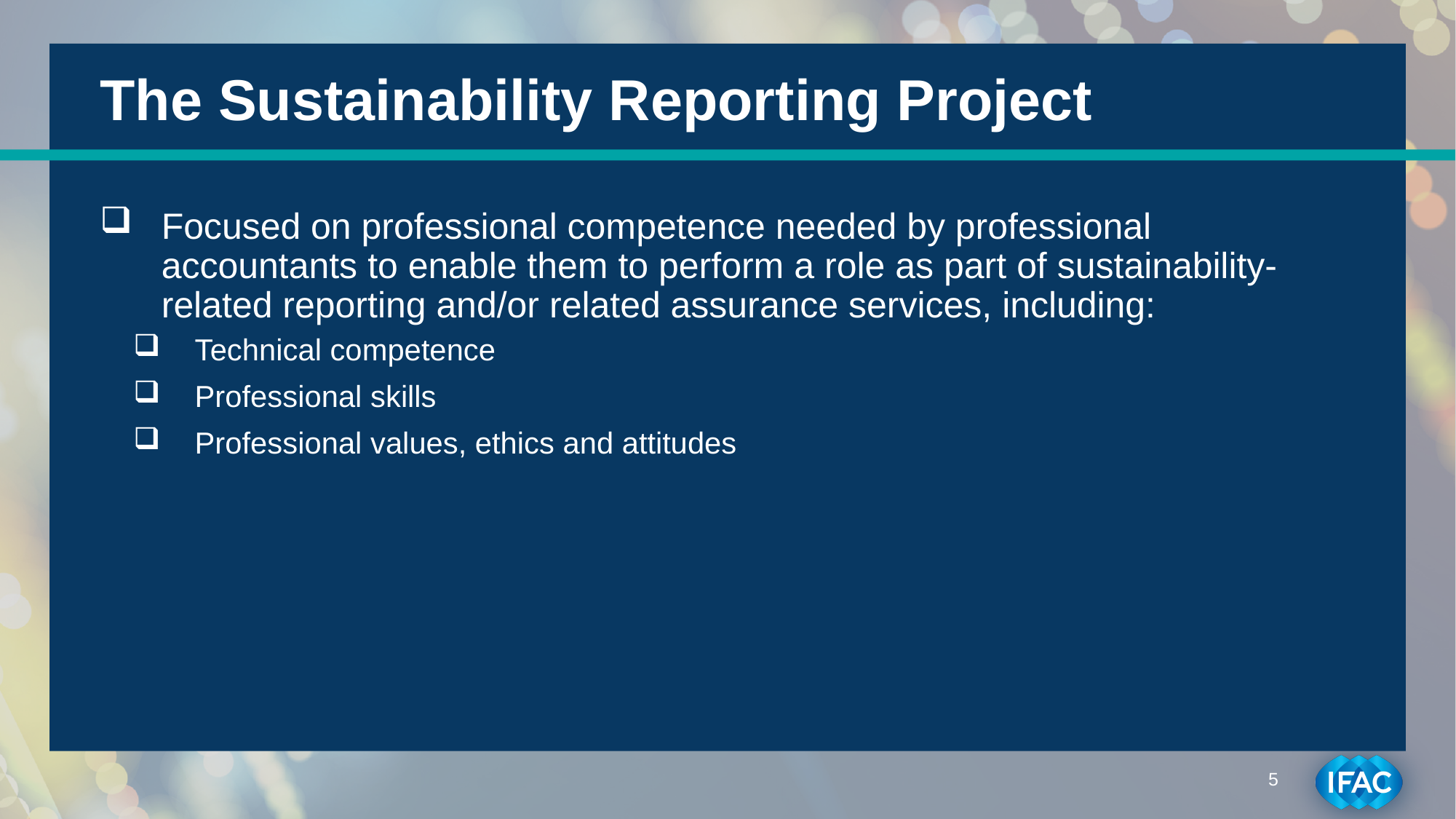

# The Sustainability Reporting Project
Focused on professional competence needed by professional accountants to enable them to perform a role as part of sustainability-related reporting and/or related assurance services, including:
Technical competence
Professional skills
Professional values, ethics and attitudes
5